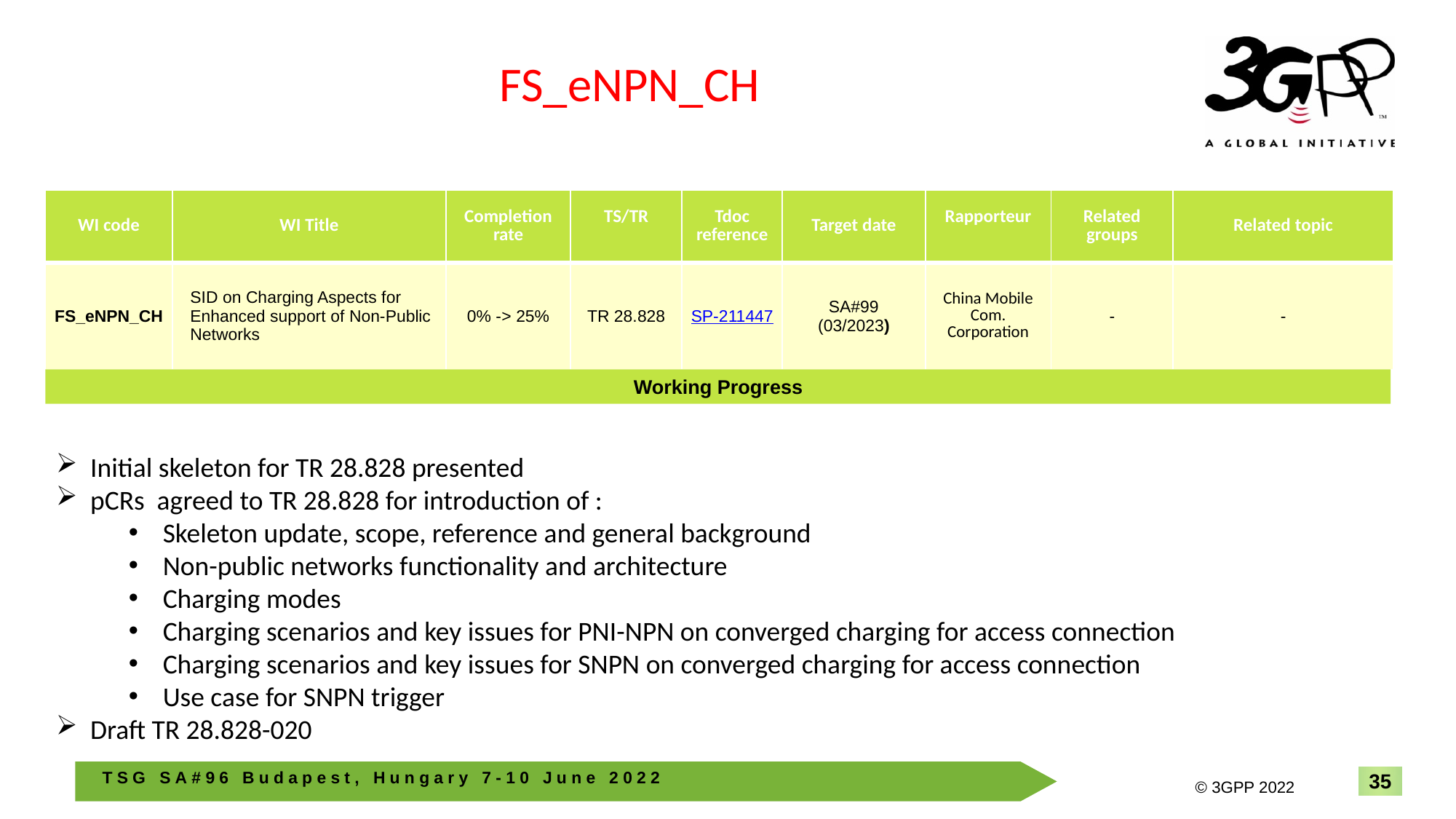

FS_eNPN_CH
| WI code | WI Title | Completion rate | TS/TR | Tdoc reference | Target date | Rapporteur | Related groups | Related topic |
| --- | --- | --- | --- | --- | --- | --- | --- | --- |
| FS\_eNPN\_CH | SID on Charging Aspects for Enhanced support of Non-Public Networks | 0% -> 25% | TR 28.828 | SP-211447 | SA#99 (03/2023) | China Mobile Com. Corporation | - | - |
Working Progress
Initial skeleton for TR 28.828 presented
pCRs  agreed to TR 28.828 for introduction of :
Skeleton update, scope, reference and general background
Non-public networks functionality and architecture
Charging modes
Charging scenarios and key issues for PNI-NPN on converged charging for access connection
Charging scenarios and key issues for SNPN on converged charging for access connection
Use case for SNPN trigger
Draft TR 28.828-020